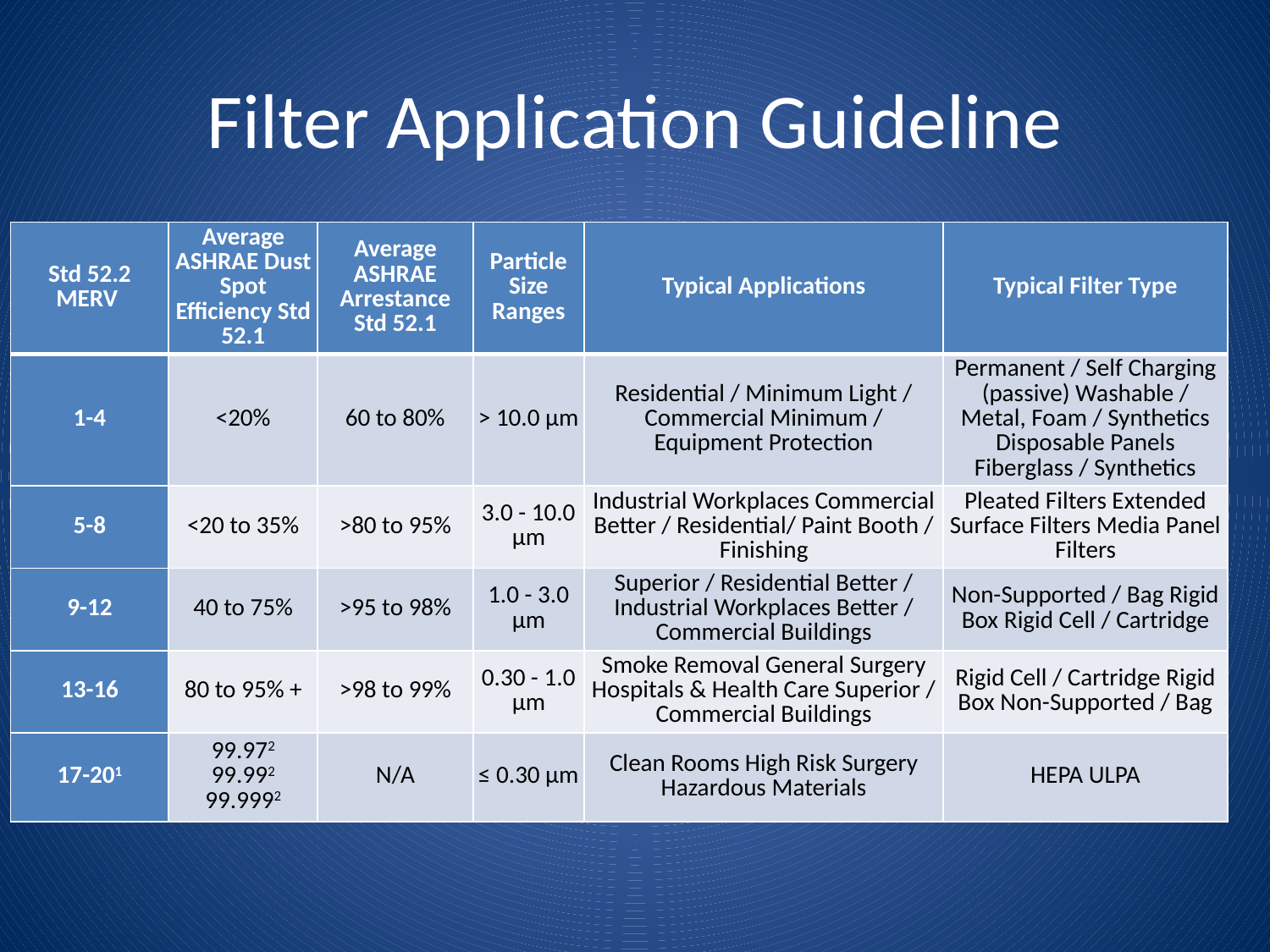

# Filter Application Guideline
| Std 52.2 MERV | Average ASHRAE Dust Spot Efficiency Std 52.1 | Average ASHRAE Arrestance Std 52.1 | Particle Size Ranges | Typical Applications | Typical Filter Type |
| --- | --- | --- | --- | --- | --- |
| 1-4 | <20% | 60 to 80% | > 10.0 µm | Residential / Minimum Light / Commercial Minimum / Equipment Protection | Permanent / Self Charging (passive) Washable / Metal, Foam / Synthetics Disposable Panels Fiberglass / Synthetics |
| 5-8 | <20 to 35% | >80 to 95% | 3.0 - 10.0 µm | Industrial Workplaces Commercial Better / Residential/ Paint Booth / Finishing | Pleated Filters Extended Surface Filters Media Panel Filters |
| 9-12 | 40 to 75% | >95 to 98% | 1.0 - 3.0 µm | Superior / Residential Better / Industrial Workplaces Better / Commercial Buildings | Non-Supported / Bag Rigid Box Rigid Cell / Cartridge |
| 13-16 | 80 to 95% + | >98 to 99% | 0.30 - 1.0 µm | Smoke Removal General Surgery Hospitals & Health Care Superior / Commercial Buildings | Rigid Cell / Cartridge Rigid Box Non-Supported / Bag |
| 17-201 | 99.972 99.992 99.9992 | N/A | ≤ 0.30 µm | Clean Rooms High Risk Surgery Hazardous Materials | HEPA ULPA |